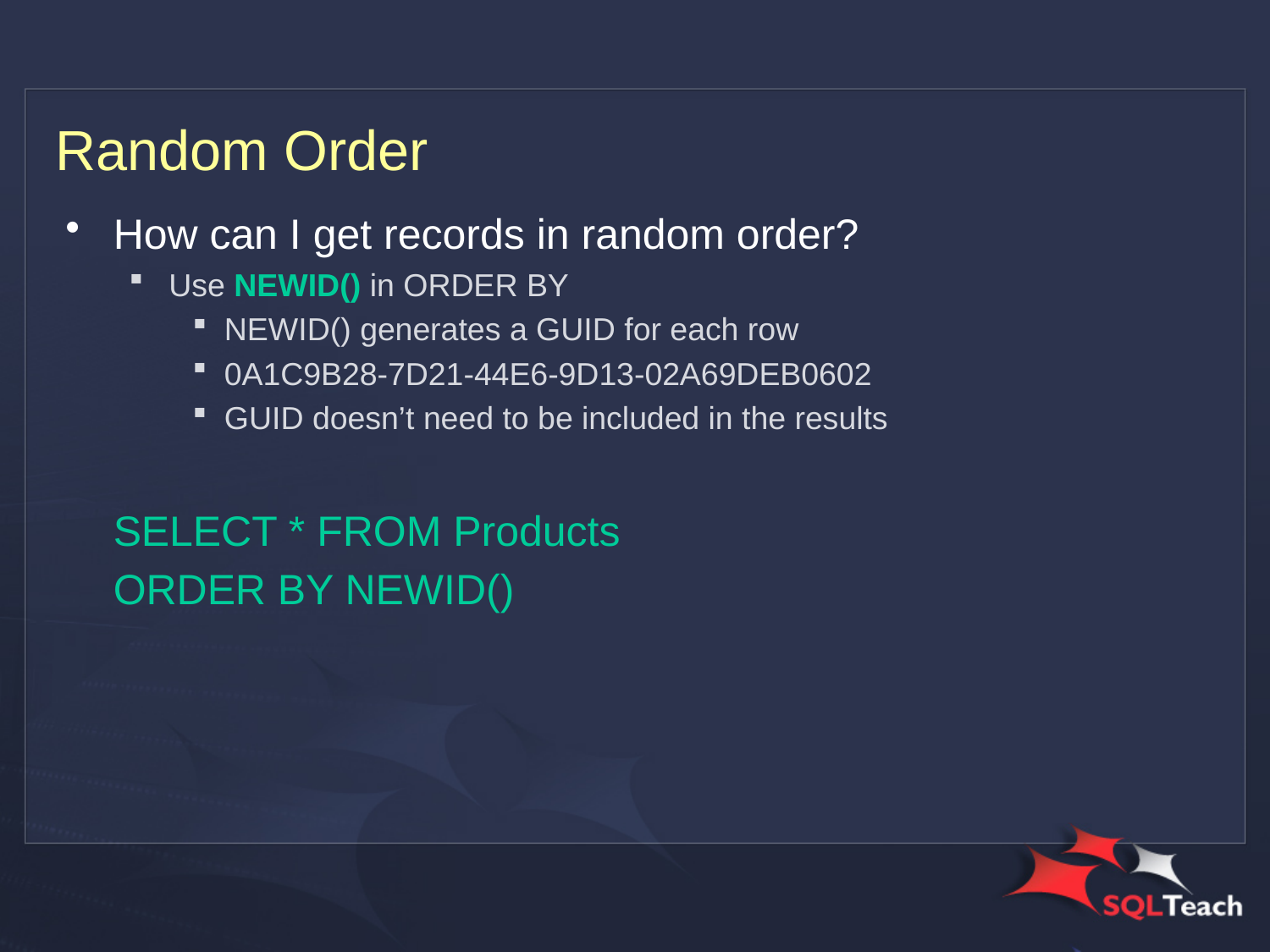

# Random Order
How can I get records in random order?
Use NEWID() in ORDER BY
NEWID() generates a GUID for each row
0A1C9B28-7D21-44E6-9D13-02A69DEB0602
GUID doesn’t need to be included in the results

	SELECT * FROM Products
	ORDER BY NEWID()